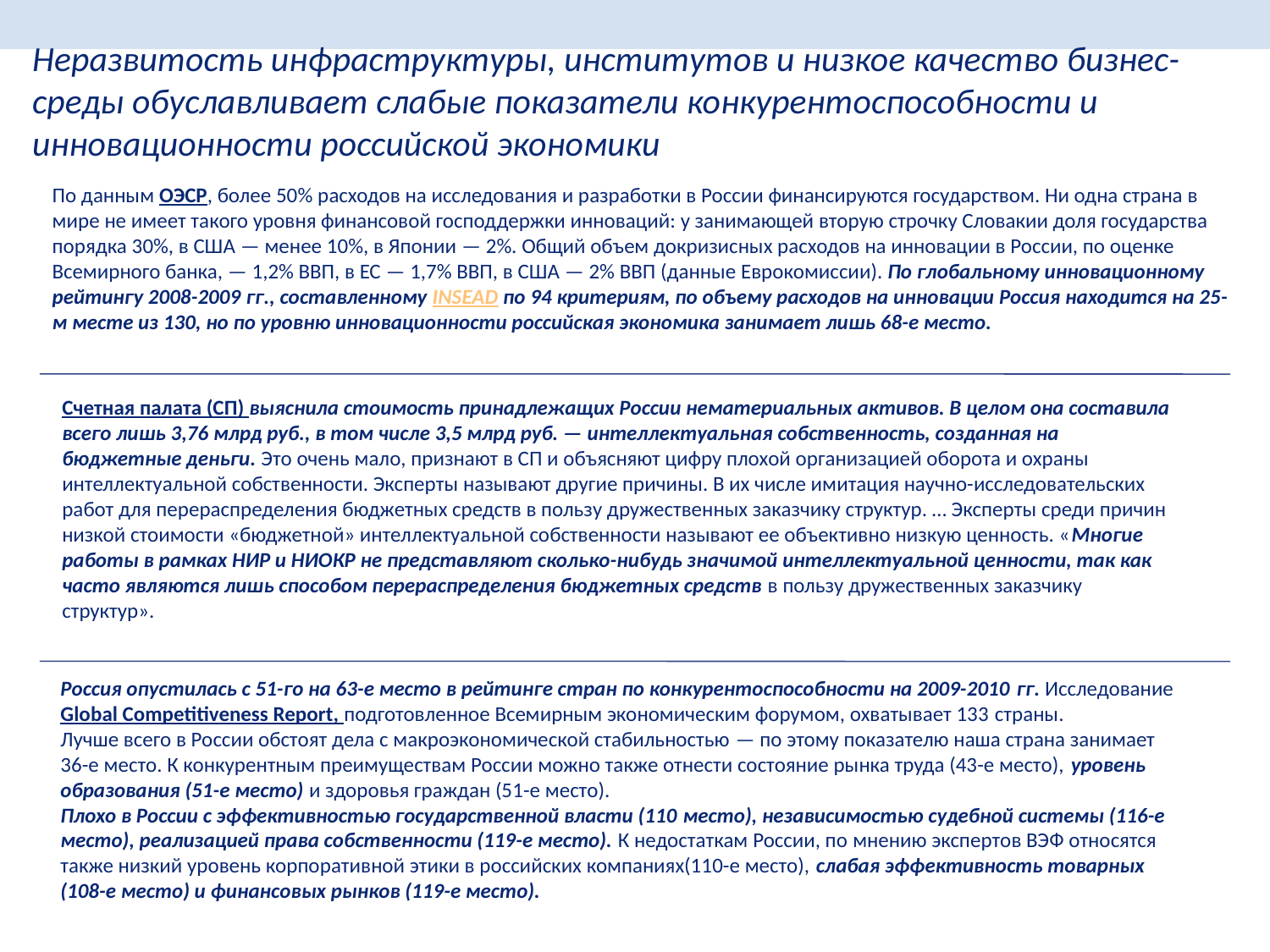

Неразвитость инфраструктуры, институтов и низкое качество бизнес-среды обуславливает слабые показатели конкурентоспособности и инновационности российской экономики
По данным ОЭСР, более 50% расходов на исследования и разработки в России финансируются государством. Ни одна страна в мире не имеет такого уровня финансовой господдержки инноваций: у занимающей вторую строчку Словакии доля государства порядка 30%, в США — менее 10%, в Японии — 2%. Общий объем докризисных расходов на инновации в России, по оценке Всемирного банка, — 1,2% ВВП, в ЕС — 1,7% ВВП, в США — 2% ВВП (данные Еврокомиссии). По глобальному инновационному рейтингу 2008-2009 гг., составленному INSEAD по 94 критериям, по объему расходов на инновации Россия находится на 25-м месте из 130, но по уровню инновационности российская экономика занимает лишь 68-е место.

Счетная палата (СП) выяснила стоимость принадлежащих России нематериальных активов. В целом она составила всего лишь 3,76 млрд руб., в том числе 3,5 млрд руб. — интеллектуальная собственность, созданная на бюджетные деньги. Это очень мало, признают в СП и объясняют цифру плохой организацией оборота и охраны интеллектуальной собственности. Эксперты называют другие причины. В их числе имитация научно-исследовательских работ для перераспределения бюджетных средств в пользу дружественных заказчику структур. … Эксперты среди причин низкой стоимости «бюджетной» интеллектуальной собственности называют ее объективно низкую ценность. «Многие работы в рамках НИР и НИОКР не представляют сколько-нибудь значимой интеллектуальной ценности, так как часто являются лишь способом перераспределения бюджетных средств в пользу дружественных заказчику структур».

Россия опустилась с 51-го на 63-е место в рейтинге стран по конкурентоспособности на 2009-2010 гг. Исследование Global Competitiveness Report, подготовленное Всемирным экономическим форумом, охватывает 133 страны.
Лучше всего в России обстоят дела с макроэкономической стабильностью — по этому показателю наша страна занимает 36-е место. К конкурентным преимуществам России можно также отнести состояние рынка труда (43-е место), уровень образования (51-е место) и здоровья граждан (51-е место).
Плохо в России с эффективностью государственной власти (110 место), независимостью судебной системы (116-е место), реализацией права собственности (119-е место). К недостаткам России, по мнению экспертов ВЭФ относятся также низкий уровень корпоративной этики в российских компаниях(110-е место), слабая эффективность товарных (108-е место) и финансовых рынков (119-е место).